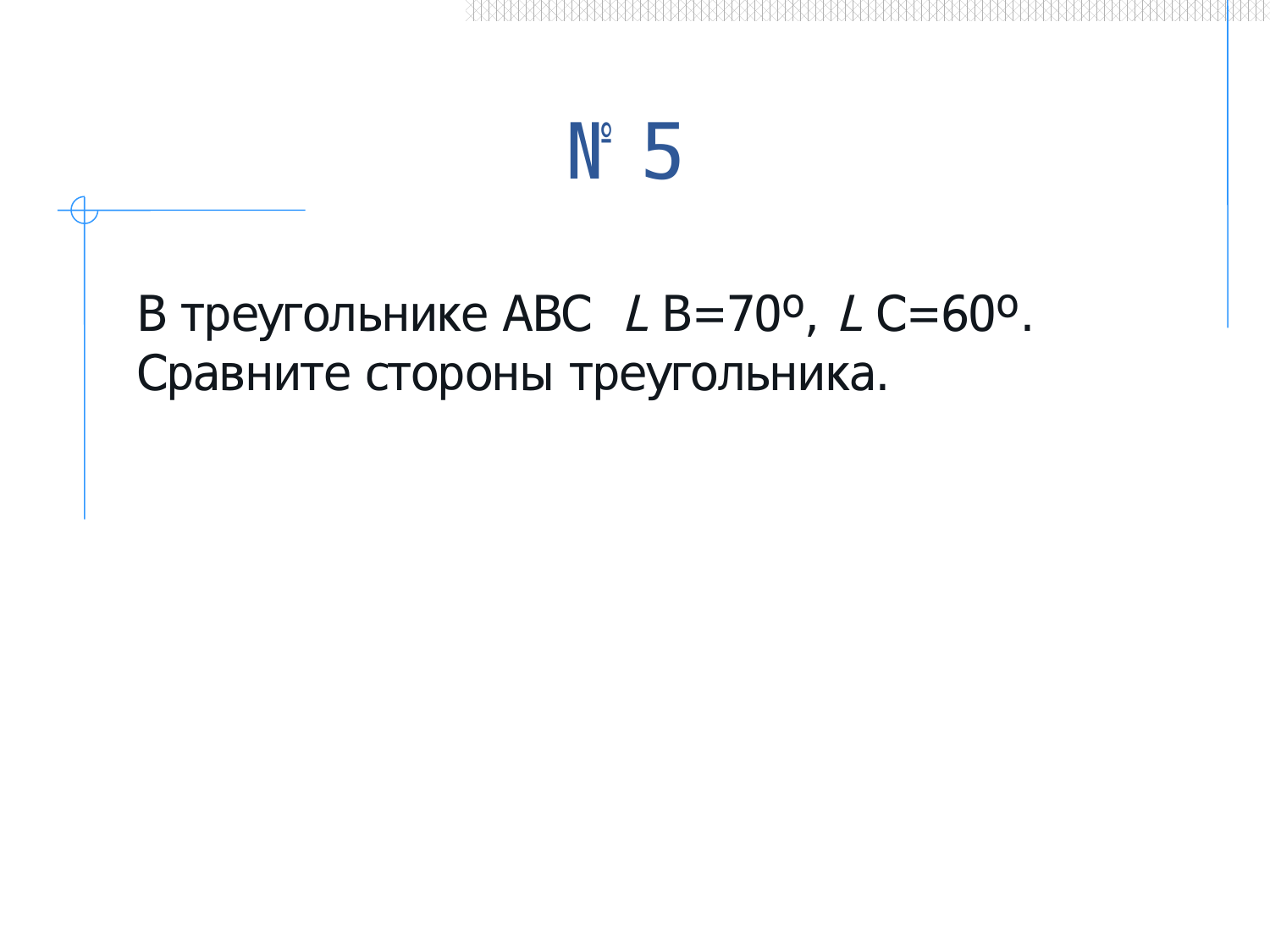

# № 5
В треугольнике АВС  L В=70º, L С=60º. Сравните стороны треугольника.